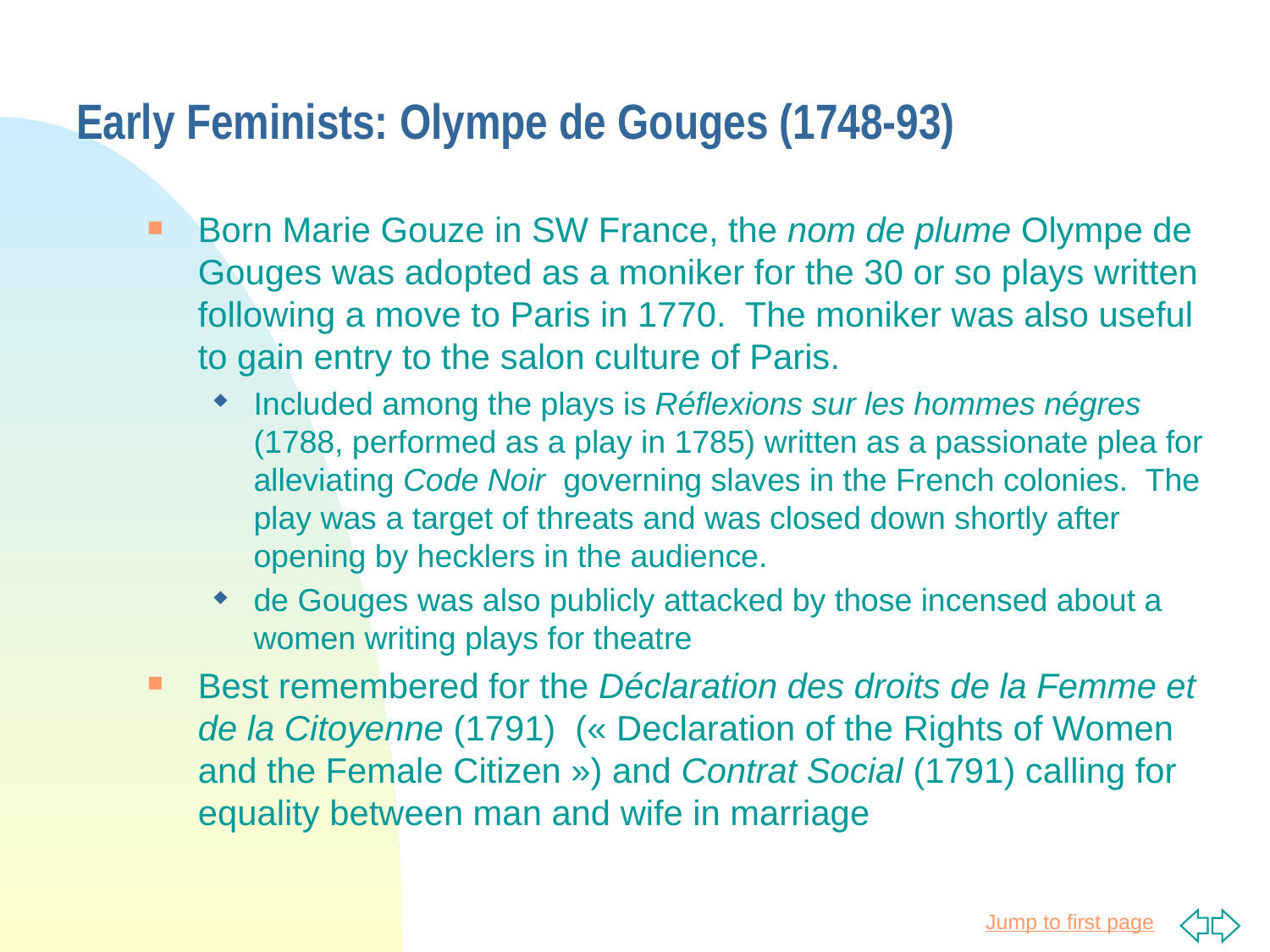

# Early Feminists: Olympe de Gouges (1748-93)
Born Marie Gouze in SW France, the nom de plume Olympe de Gouges was adopted as a moniker for the 30 or so plays written following a move to Paris in 1770.  The moniker was also useful to gain entry to the salon culture of Paris.
Included among the plays is Réflexions sur les hommes négres (1788, performed as a play in 1785) written as a passionate plea for alleviating Code Noir  governing slaves in the French colonies.  The play was a target of threats and was closed down shortly after opening by hecklers in the audience.
de Gouges was also publicly attacked by those incensed about a women writing plays for theatre
Best remembered for the Déclaration des droits de la Femme et de la Citoyenne (1791)  (« Declaration of the Rights of Women and the Female Citizen ») and Contrat Social (1791) calling for equality between man and wife in marriage